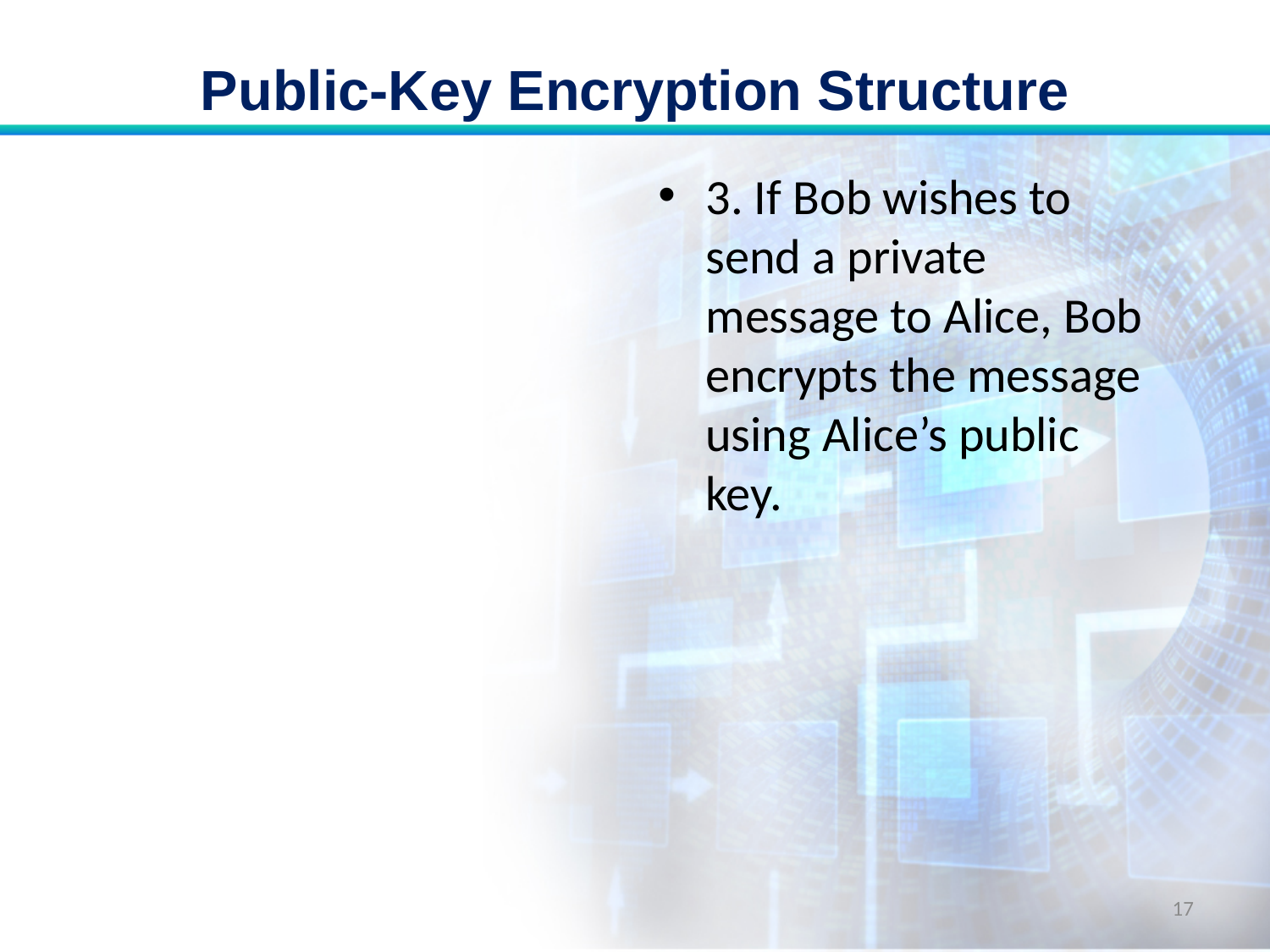

# Public-Key Encryption Structure
3. If Bob wishes to send a private message to Alice, Bob encrypts the message using Alice’s public key.
17